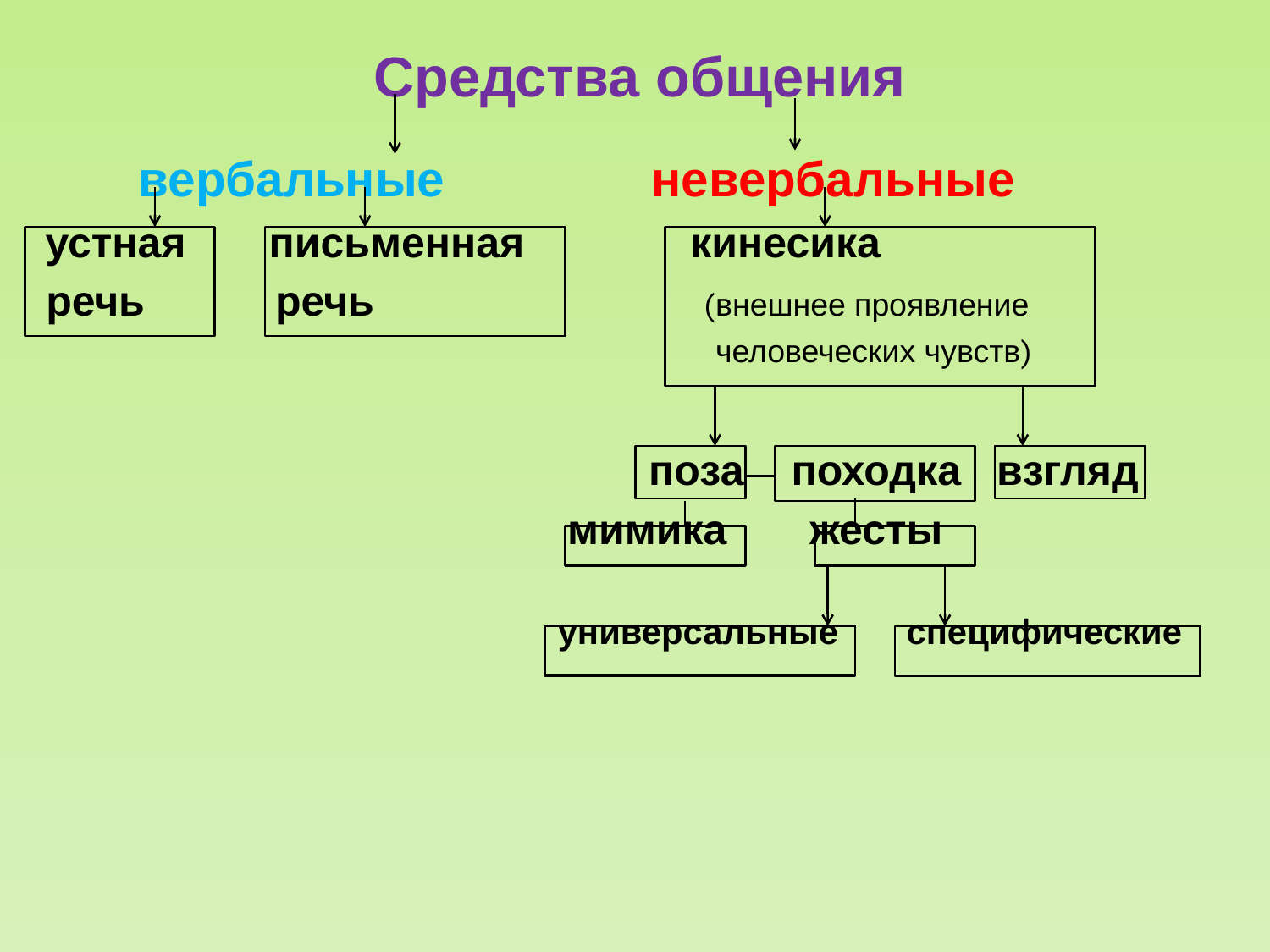

Средства общения
          вербальные               невербальные
  устная       письменная              кинесика
  речь           речь                                     (внешнее проявление
                                                                              человеческих чувств)

                                                                                поза    походка   взгляд
                                              мимика       жесты

                                                       универсальные       специфические